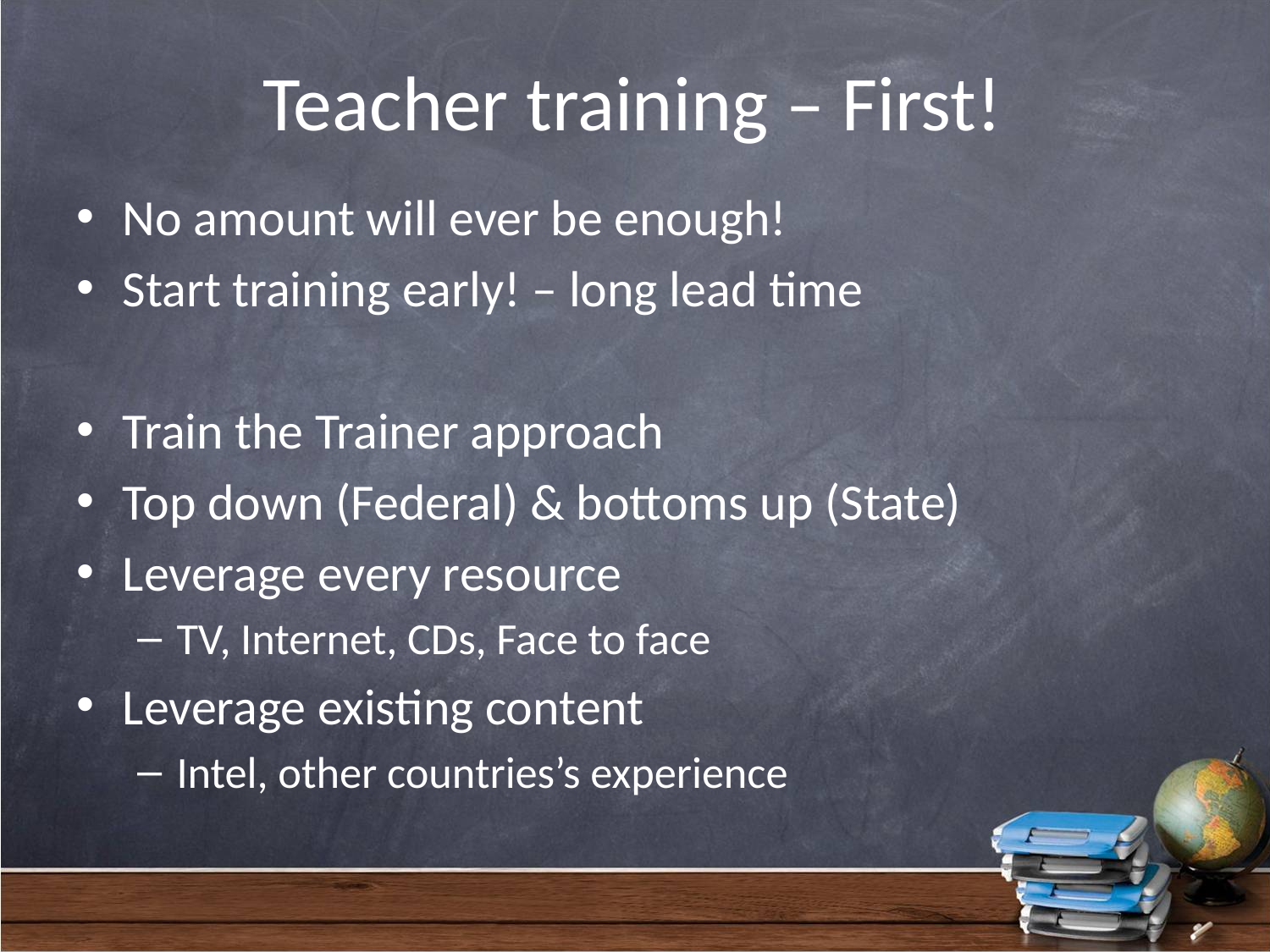

# Teacher training – First!
No amount will ever be enough!
Start training early! – long lead time

Train the Trainer approach
Top down (Federal) & bottoms up (State)
Leverage every resource
TV, Internet, CDs, Face to face
Leverage existing content
Intel, other countries’s experience